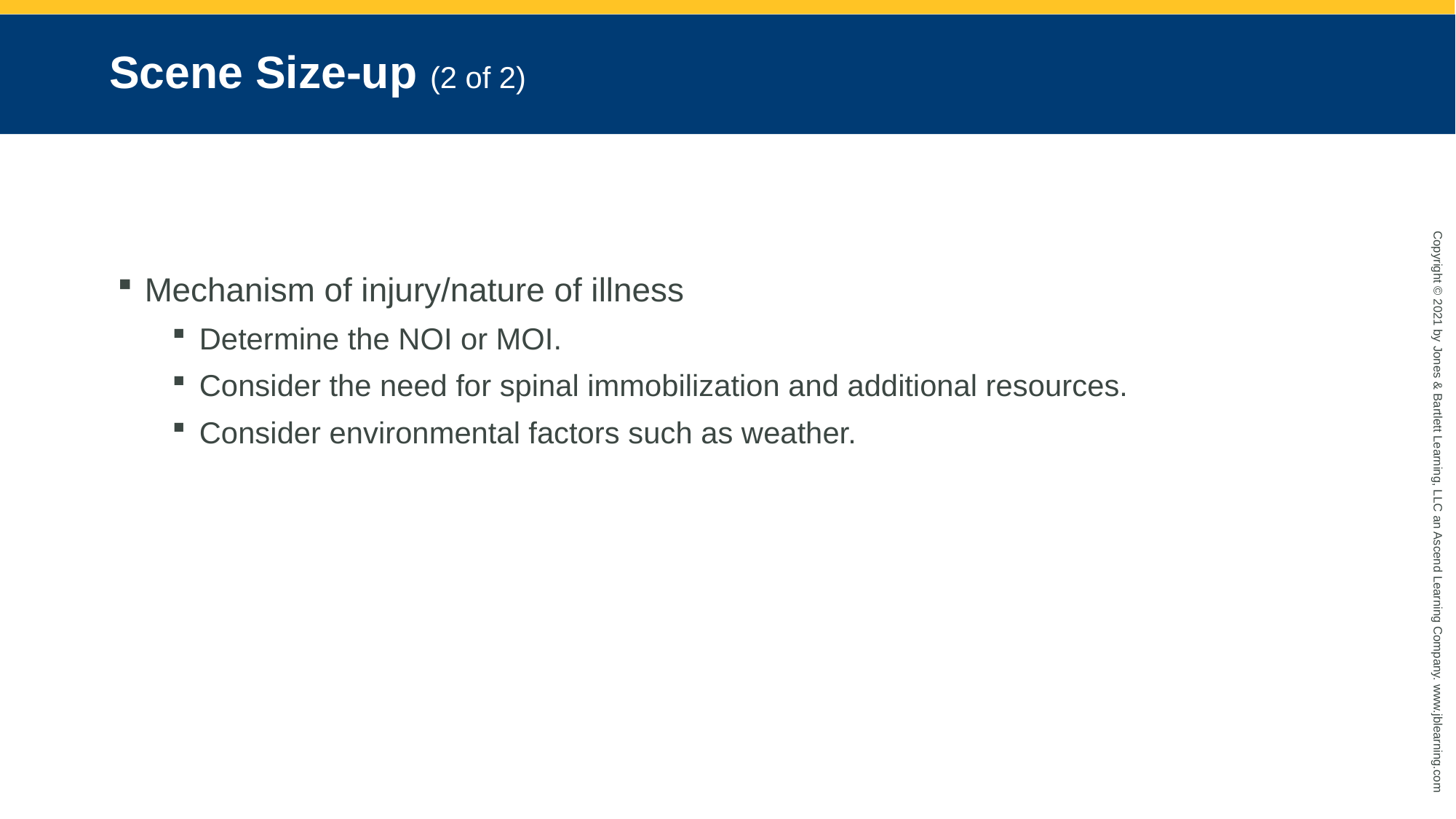

# Scene Size-up (2 of 2)
Mechanism of injury/nature of illness
Determine the NOI or MOI.
Consider the need for spinal immobilization and additional resources.
Consider environmental factors such as weather.